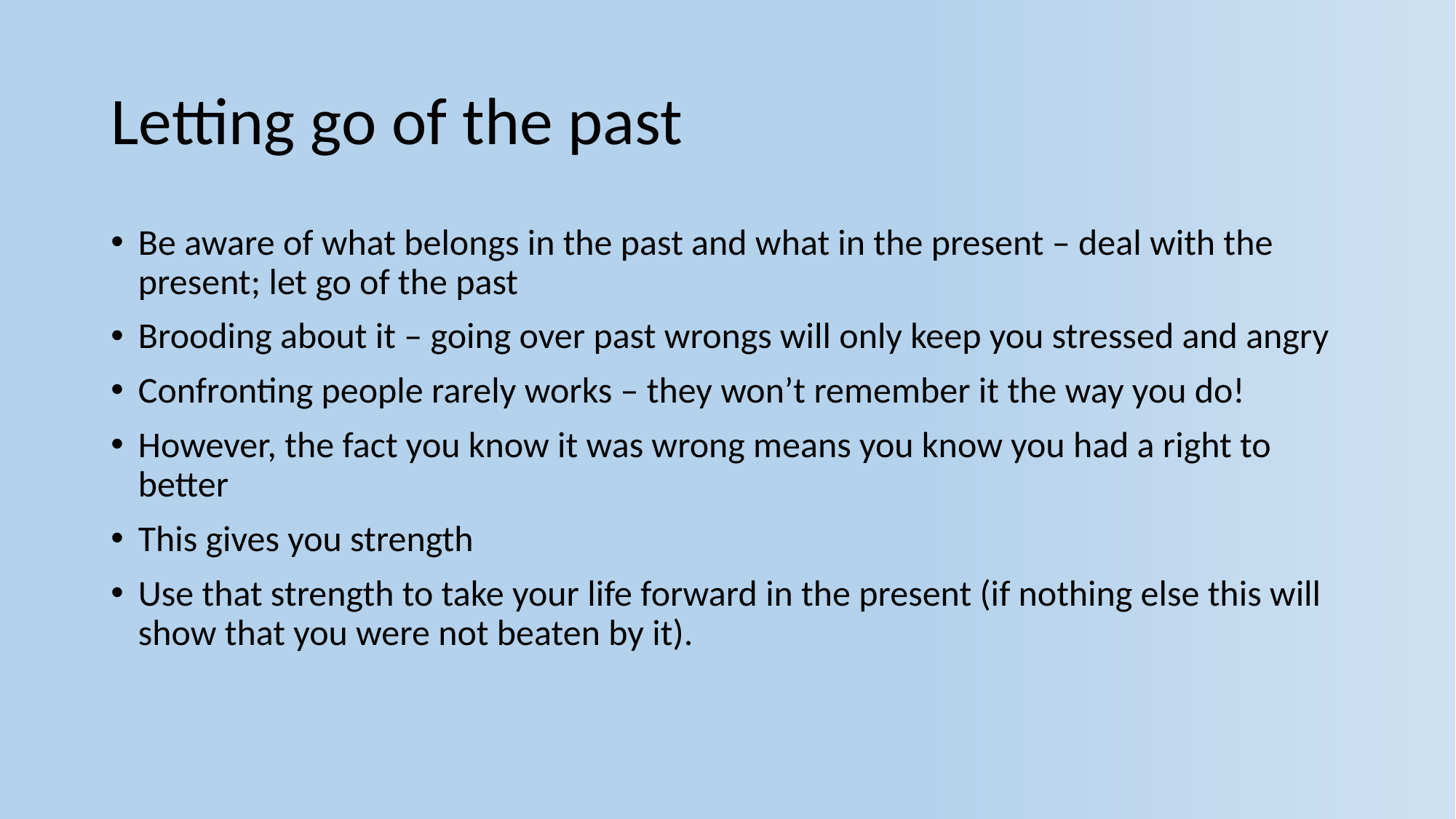

# Letting go of the past
Be aware of what belongs in the past and what in the present – deal with the present; let go of the past
Brooding about it – going over past wrongs will only keep you stressed and angry
Confronting people rarely works – they won’t remember it the way you do!
However, the fact you know it was wrong means you know you had a right to better
This gives you strength
Use that strength to take your life forward in the present (if nothing else this will show that you were not beaten by it).